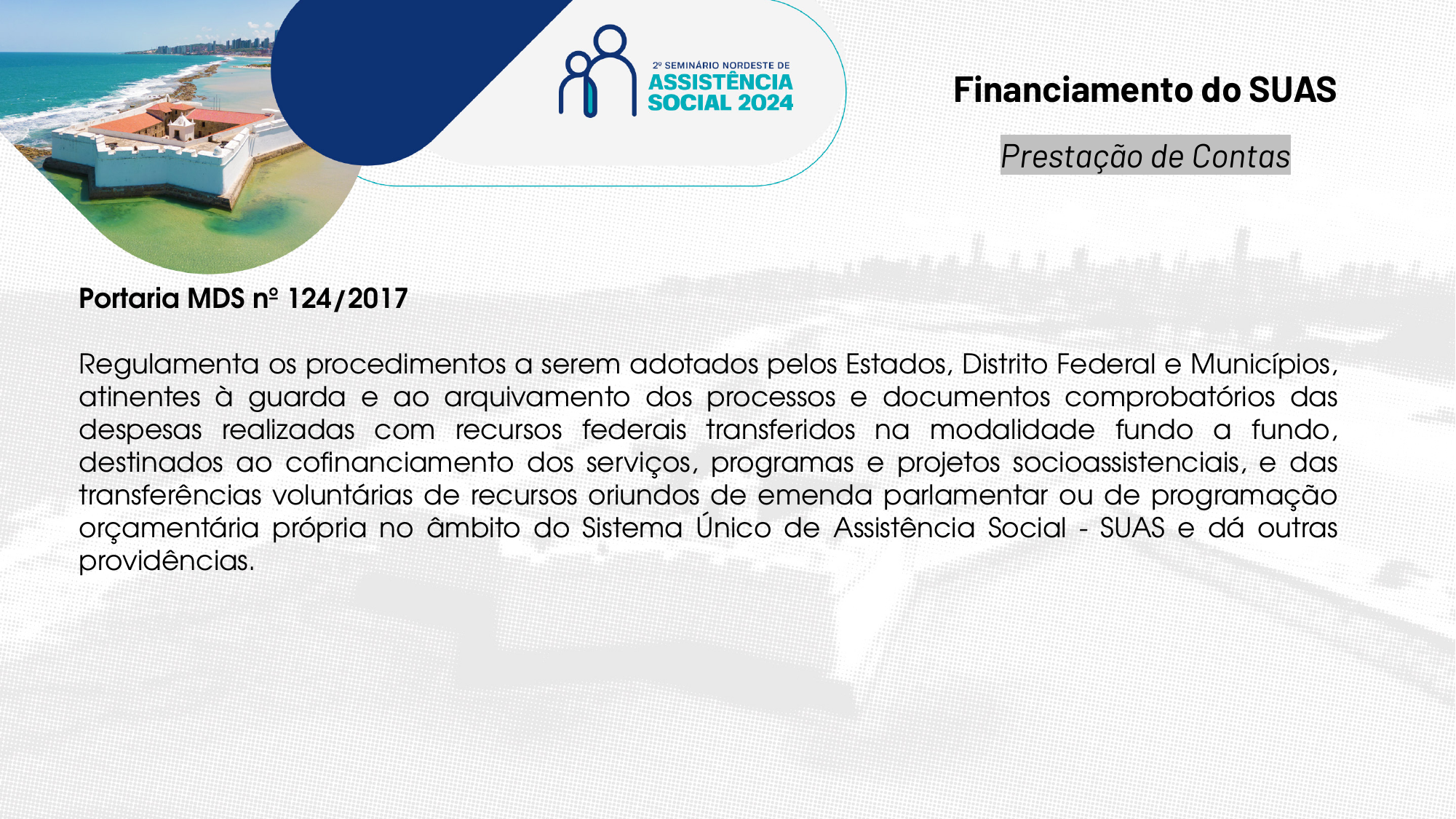

Financiamento do SUAS
Prestação de Contas
Portaria MDS nº 124/2017

Regulamenta os procedimentos a serem adotados pelos Estados, Distrito Federal e Municípios, atinentes à guarda e ao arquivamento dos processos e documentos comprobatórios das despesas realizadas com recursos federais transferidos na modalidade fundo a fundo, destinados ao cofinanciamento dos serviços, programas e projetos socioassistenciais, e das transferências voluntárias de recursos oriundos de emenda parlamentar ou de programação orçamentária própria no âmbito do Sistema Único de Assistência Social - SUAS e dá outras providências.